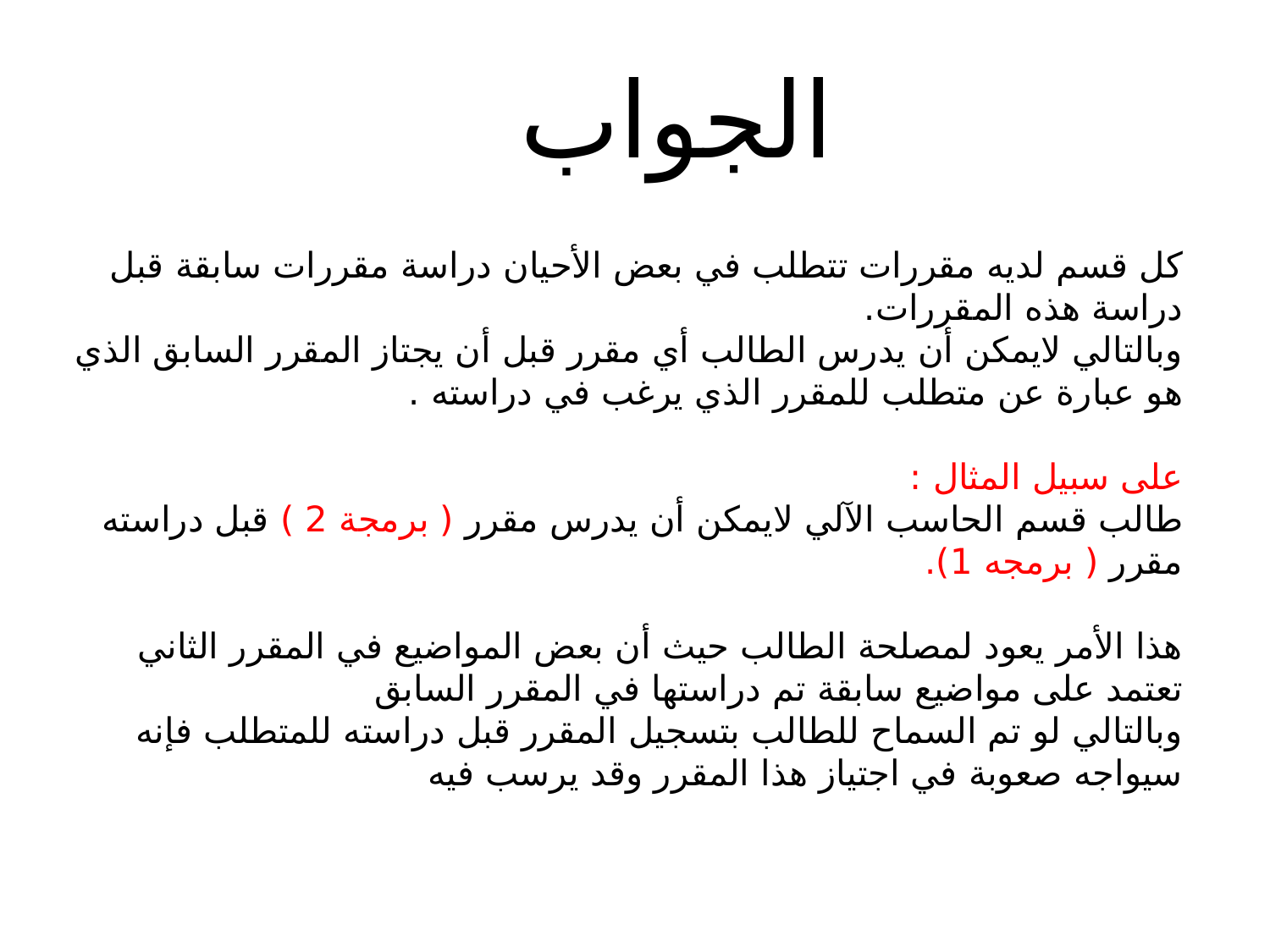

الجواب
كل قسم لديه مقررات تتطلب في بعض الأحيان دراسة مقررات سابقة قبل دراسة هذه المقررات.
وبالتالي لايمكن أن يدرس الطالب أي مقرر قبل أن يجتاز المقرر السابق الذي هو عبارة عن متطلب للمقرر الذي يرغب في دراسته .

على سبيل المثال :
طالب قسم الحاسب الآلي لايمكن أن يدرس مقرر ( برمجة 2 ) قبل دراسته مقرر ( برمجه 1).

هذا الأمر يعود لمصلحة الطالب حيث أن بعض المواضيع في المقرر الثاني تعتمد على مواضيع سابقة تم دراستها في المقرر السابق
وبالتالي لو تم السماح للطالب بتسجيل المقرر قبل دراسته للمتطلب فإنه سيواجه صعوبة في اجتياز هذا المقرر وقد يرسب فيه